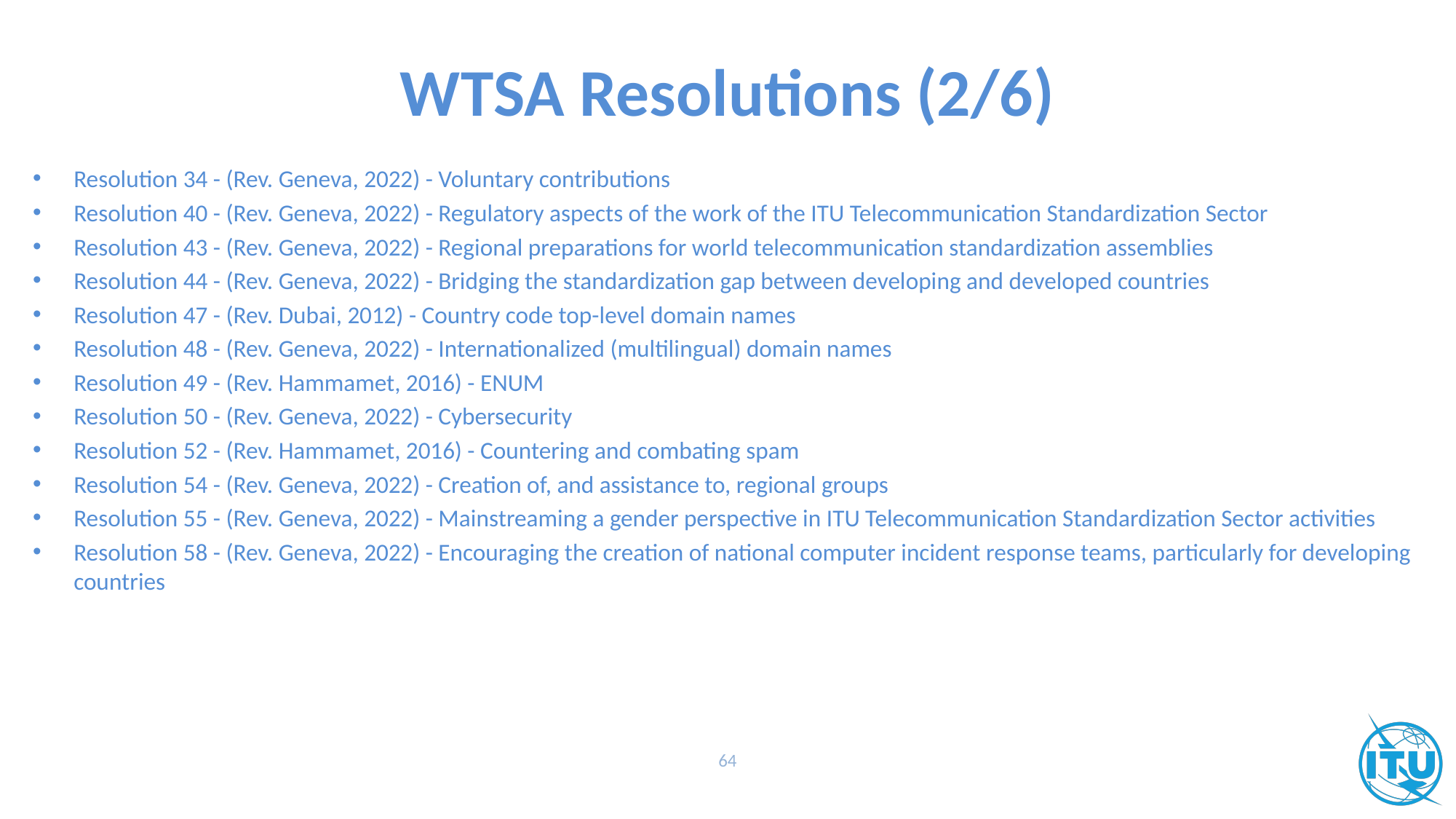

# WTSA Resolutions (2/6)
Resolution 34 - (Rev. Geneva, 2022) - Voluntary contributions
Resolution 40 - (Rev. Geneva, 2022) - Regulatory aspects of the work of the ITU Telecommunication Standardization Sector
Resolution 43 - (Rev. Geneva, 2022) - Regional preparations for world telecommunication standardization assemblies
Resolution 44 - (Rev. Geneva, 2022) - Bridging the standardization gap between developing and developed countries
Resolution 47 - (Rev. Dubai, 2012) - Country code top-level domain names
Resolution 48 - (Rev. Geneva, 2022) - Internationalized (multilingual) domain names
Resolution 49 - (Rev. Hammamet, 2016) - ENUM
Resolution 50 - (Rev. Geneva, 2022) - Cybersecurity
Resolution 52 - (Rev. Hammamet, 2016) - Countering and combating spam
Resolution 54 - (Rev. Geneva, 2022) - Creation of, and assistance to, regional groups
Resolution 55 - (Rev. Geneva, 2022) - Mainstreaming a gender perspective in ITU Telecommunication Standardization Sector activities
Resolution 58 - (Rev. Geneva, 2022) - Encouraging the creation of national computer incident response teams, particularly for developing countries
64